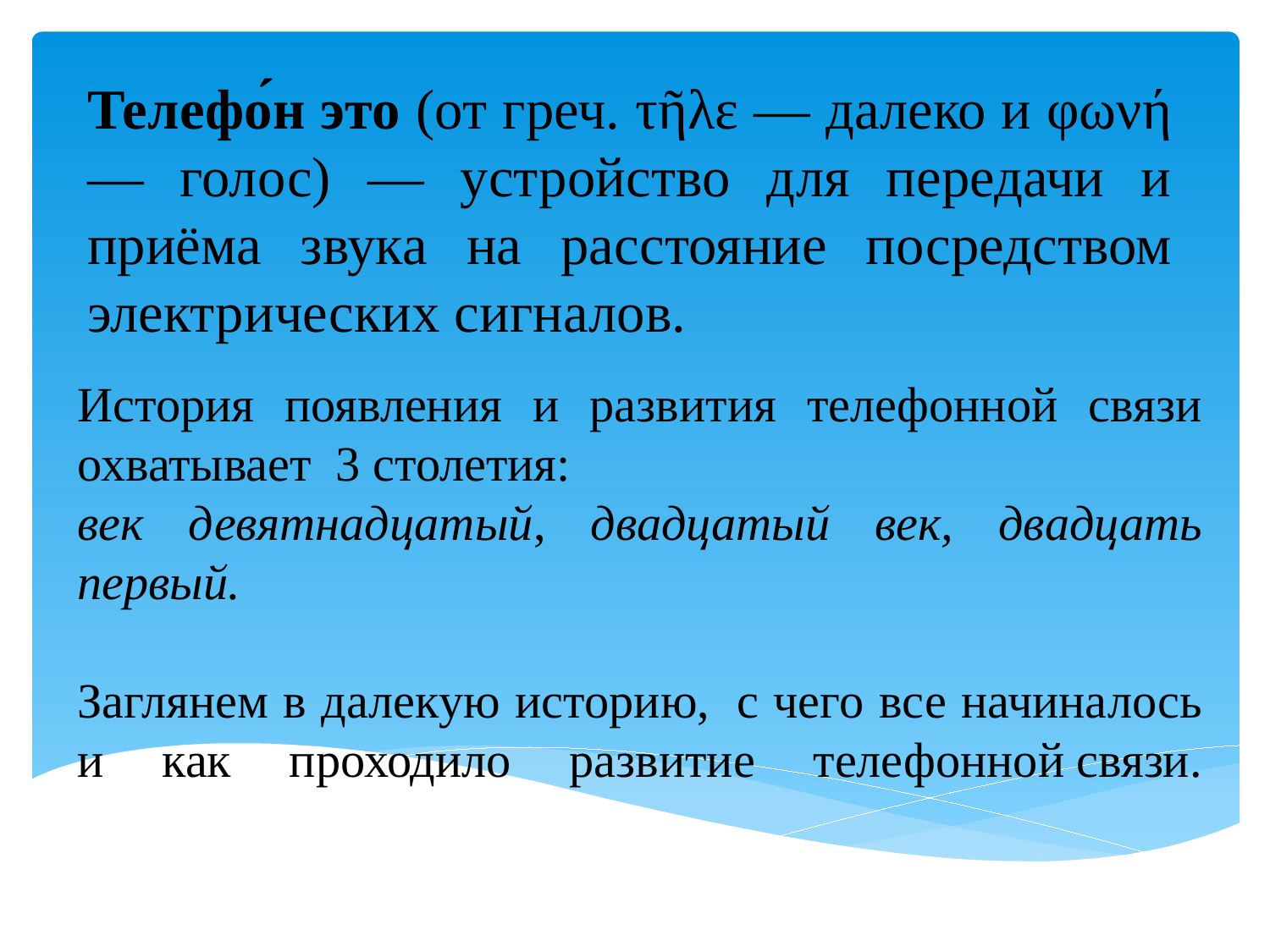

#
Телефо́н это (от греч. τῆλε — далеко и φωνή — голос) — устройство для передачи и приёма звука на расстояние посредством электрических сигналов.

История появления и развития телефонной связи охватывает  3 столетия:
век девятнадцатый, двадцатый век, двадцать первый.
Заглянем в далекую историю,  с чего все начиналось и как проходило развитие телефонной связи.